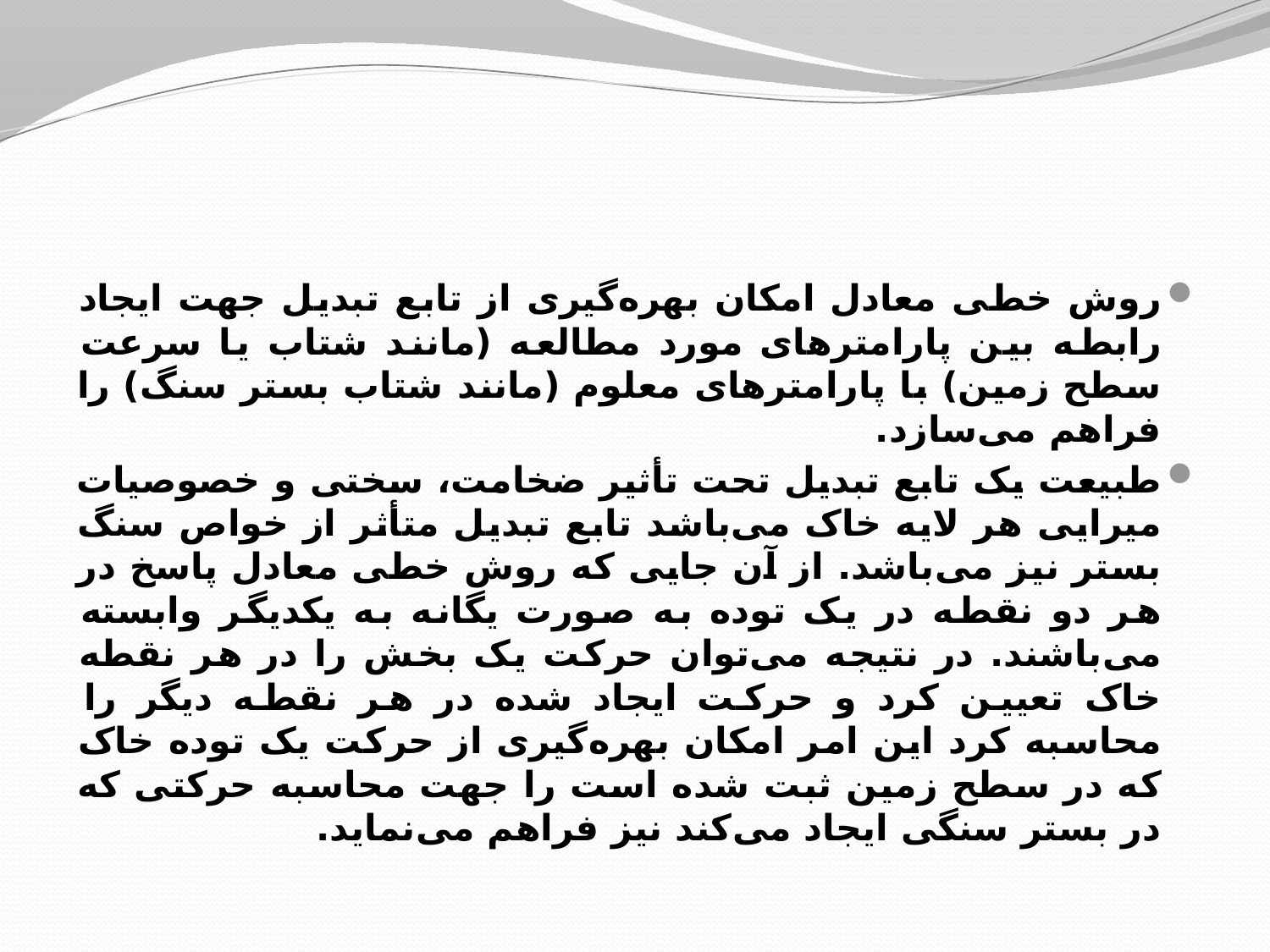

#
روش خطی معادل امکان بهره‌گیری از تابع تبدیل جهت ایجاد رابطه بین پارامترهای مورد مطالعه (مانند شتاب یا سرعت سطح زمین) با پارامترهای معلوم (مانند شتاب بستر سنگ) را فراهم می‌سازد.
طبیعت یک تابع تبدیل تحت تأثیر ضخامت، سختی و خصوصیات میرایی هر لایه خاک می‌باشد تابع تبدیل متأثر از خواص سنگ بستر نیز می‌باشد. از آن جایی که روش خطی معادل پاسخ در هر دو نقطه در یک توده به صورت یگانه به یکدیگر وابسته می‌باشند. در نتیجه می‌توان حرکت یک بخش را در هر نقطه خاک تعیین کرد و حرکت ایجاد شده در هر نقطه دیگر را محاسبه کرد این امر امکان بهره‌گیری از حرکت یک توده خاک که در سطح زمین ثبت شده است را جهت محاسبه حرکتی که در بستر سنگی ایجاد می‌کند نیز فراهم می‌نماید.